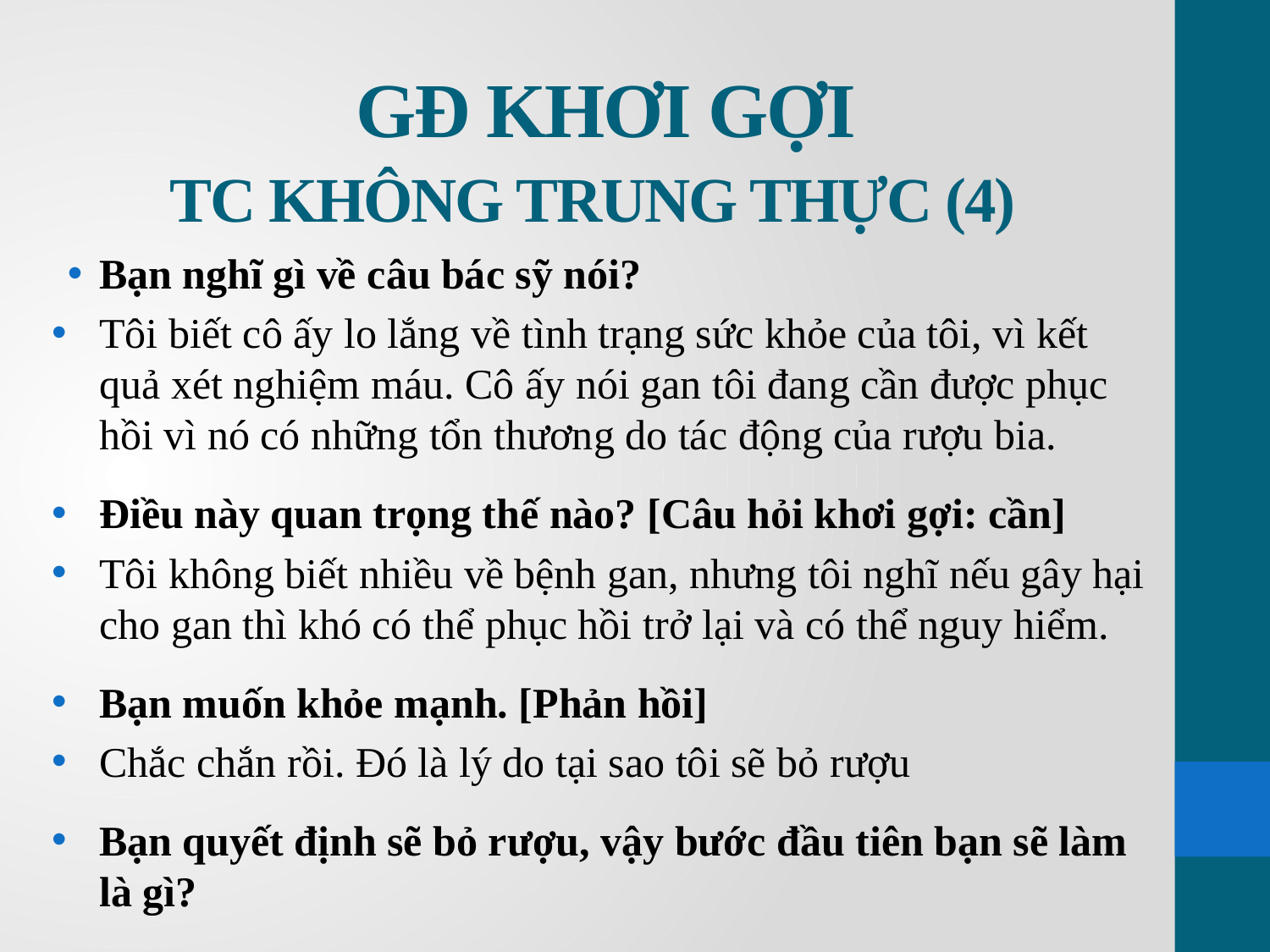

# GĐ KHƠI GỢI TC KHÔNG TRUNG THỰC (4)
Bạn nghĩ gì về câu bác sỹ nói?
Tôi biết cô ấy lo lắng về tình trạng sức khỏe của tôi, vì kết quả xét nghiệm máu. Cô ấy nói gan tôi đang cần được phục  hồi vì nó có những tổn thương do tác động của rượu bia.

Điều này quan trọng thế nào? [Câu hỏi khơi gợi: cần]
Tôi không biết nhiều về bệnh gan, nhưng tôi nghĩ nếu gây hại cho gan thì khó có thể phục hồi trở lại và có thể nguy hiểm.

Bạn muốn khỏe mạnh. [Phản hồi]
Chắc chắn rồi. Đó là lý do tại sao tôi sẽ bỏ rượu

Bạn quyết định sẽ bỏ rượu, vậy bước đầu tiên bạn sẽ làm là gì?